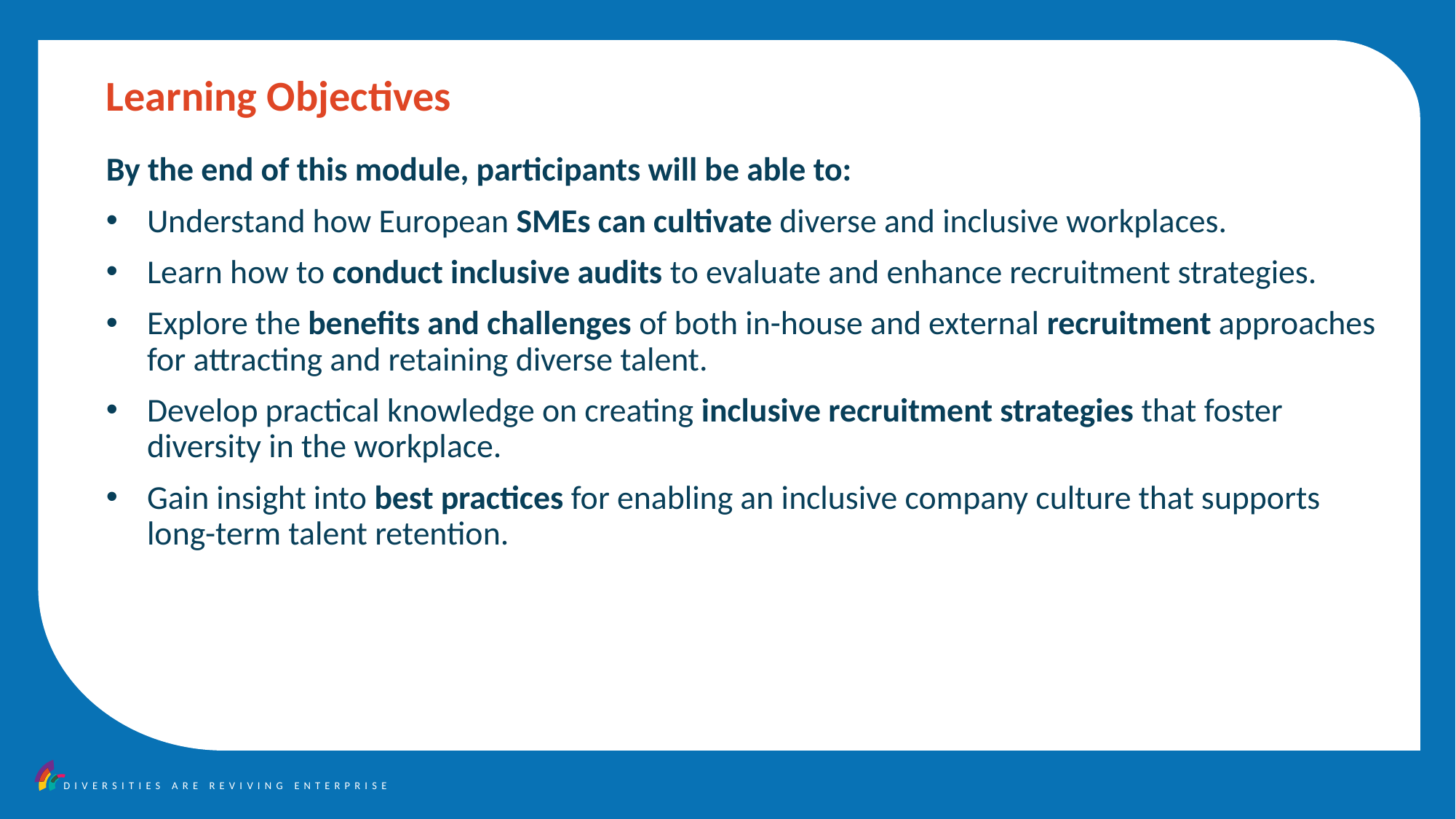

Learning Objectives
By the end of this module, participants will be able to:
Understand how European SMEs can cultivate diverse and inclusive workplaces.
Learn how to conduct inclusive audits to evaluate and enhance recruitment strategies.
Explore the benefits and challenges of both in-house and external recruitment approaches for attracting and retaining diverse talent.
Develop practical knowledge on creating inclusive recruitment strategies that foster diversity in the workplace.
Gain insight into best practices for enabling an inclusive company culture that supports long-term talent retention.